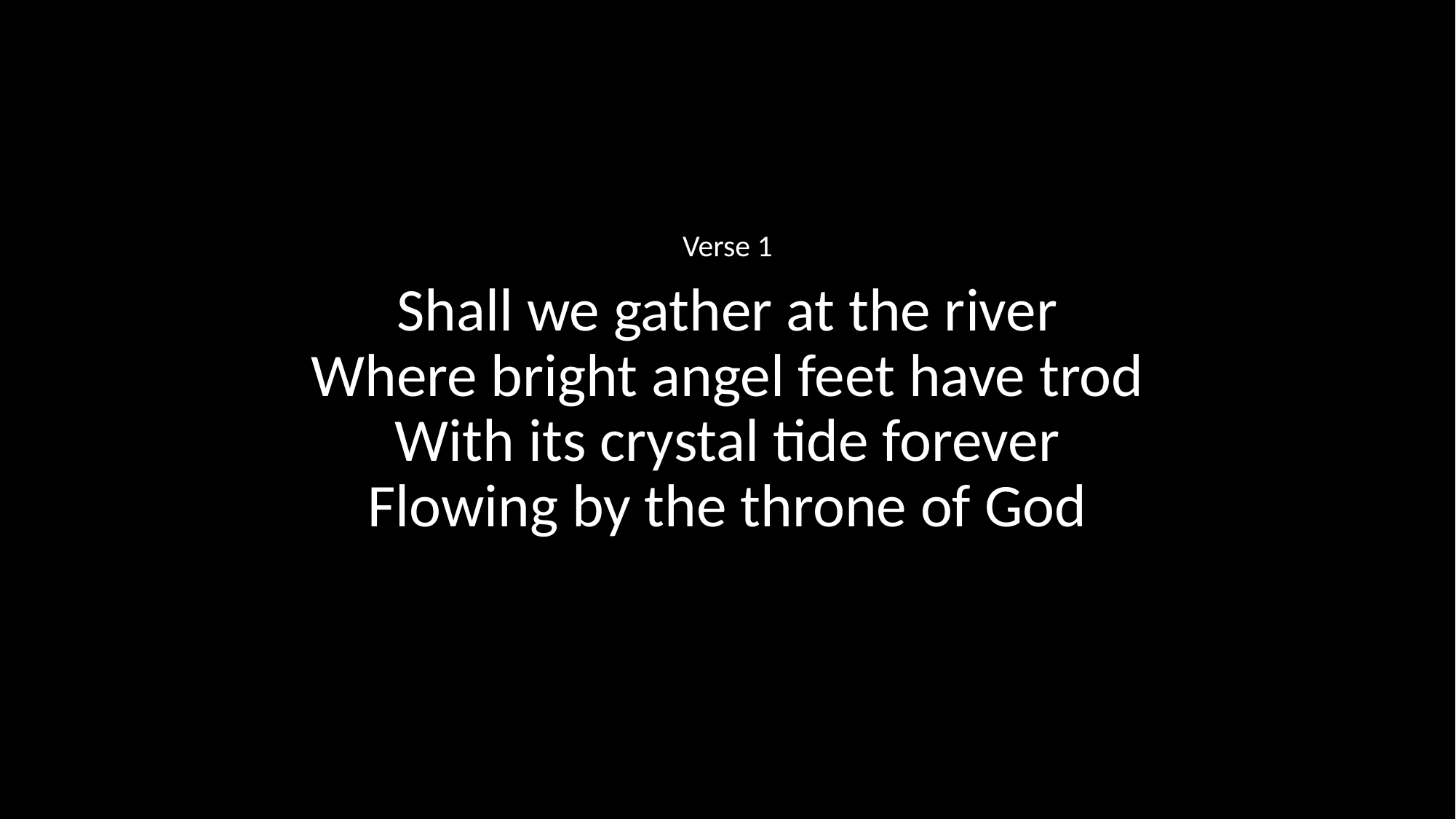

Verse 1
Shall we gather at the river
Where bright angel feet have trod
With its crystal tide forever
Flowing by the throne of God